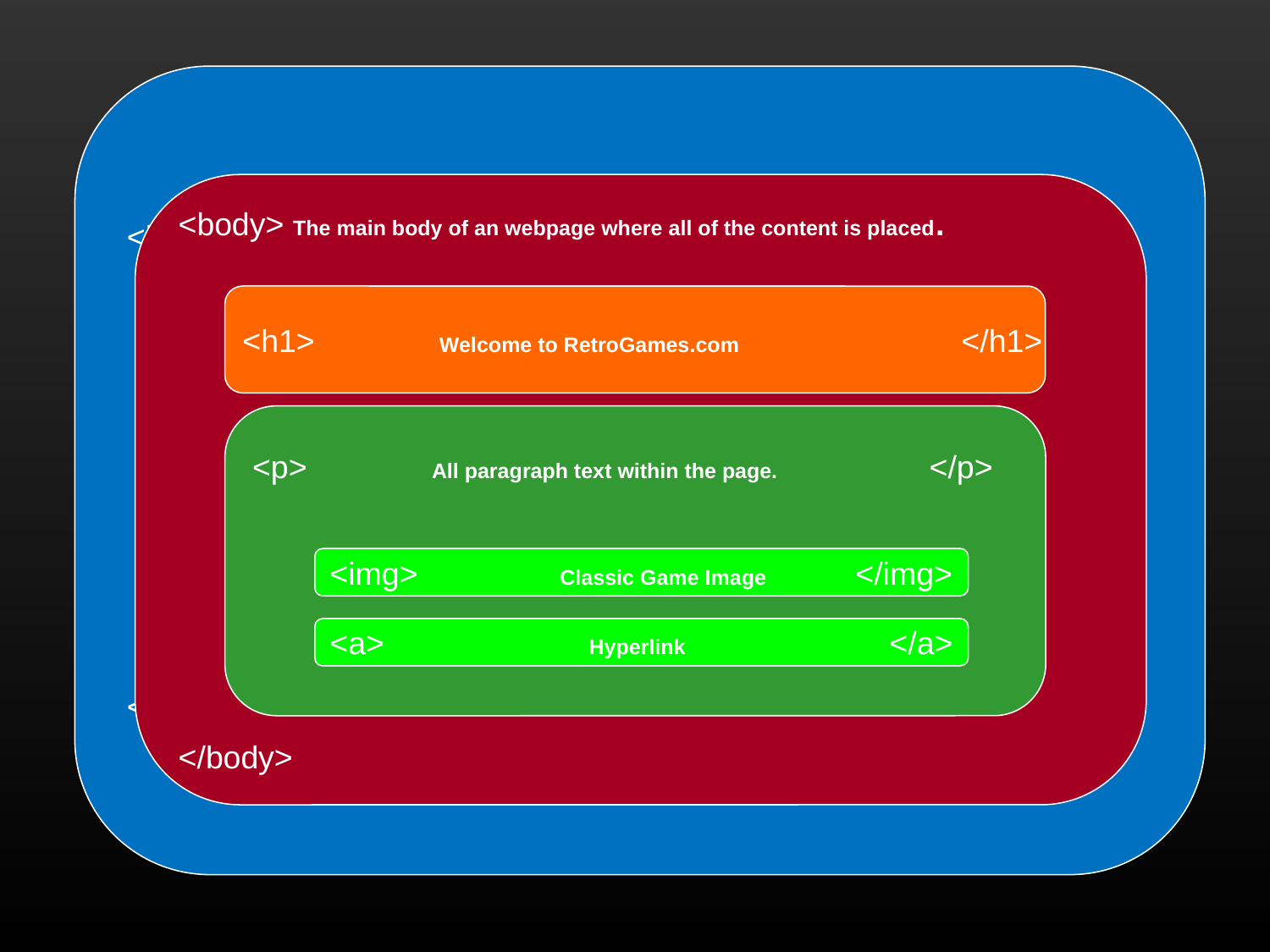

<html> Tells the web browser that this is a webpage

</html>

<body> The main body of an webpage where all of the content is placed.

</body>

<h1>              Welcome to RetroGames.com                         </h1>
<p>              All paragraph text within the page.                 </p>

<img>                Classic Game Image          </img>
<a>                       Hyperlink                       </a>